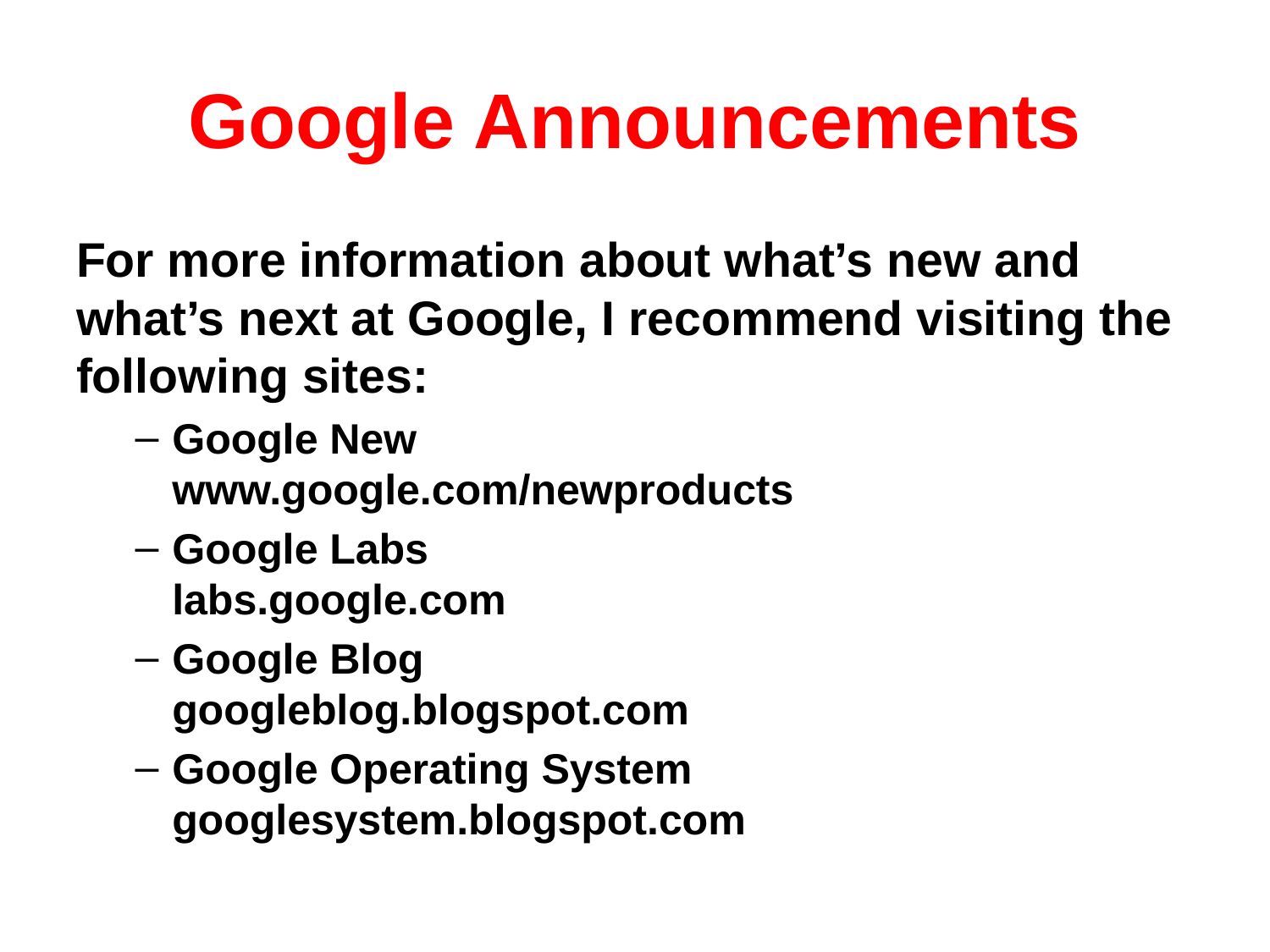

# Google Announcements
For more information about what’s new and what’s next at Google, I recommend visiting the following sites:
Google New
www.google.com/newproducts
Google Labs
labs.google.com
Google Blog
googleblog.blogspot.com
Google Operating System
googlesystem.blogspot.com